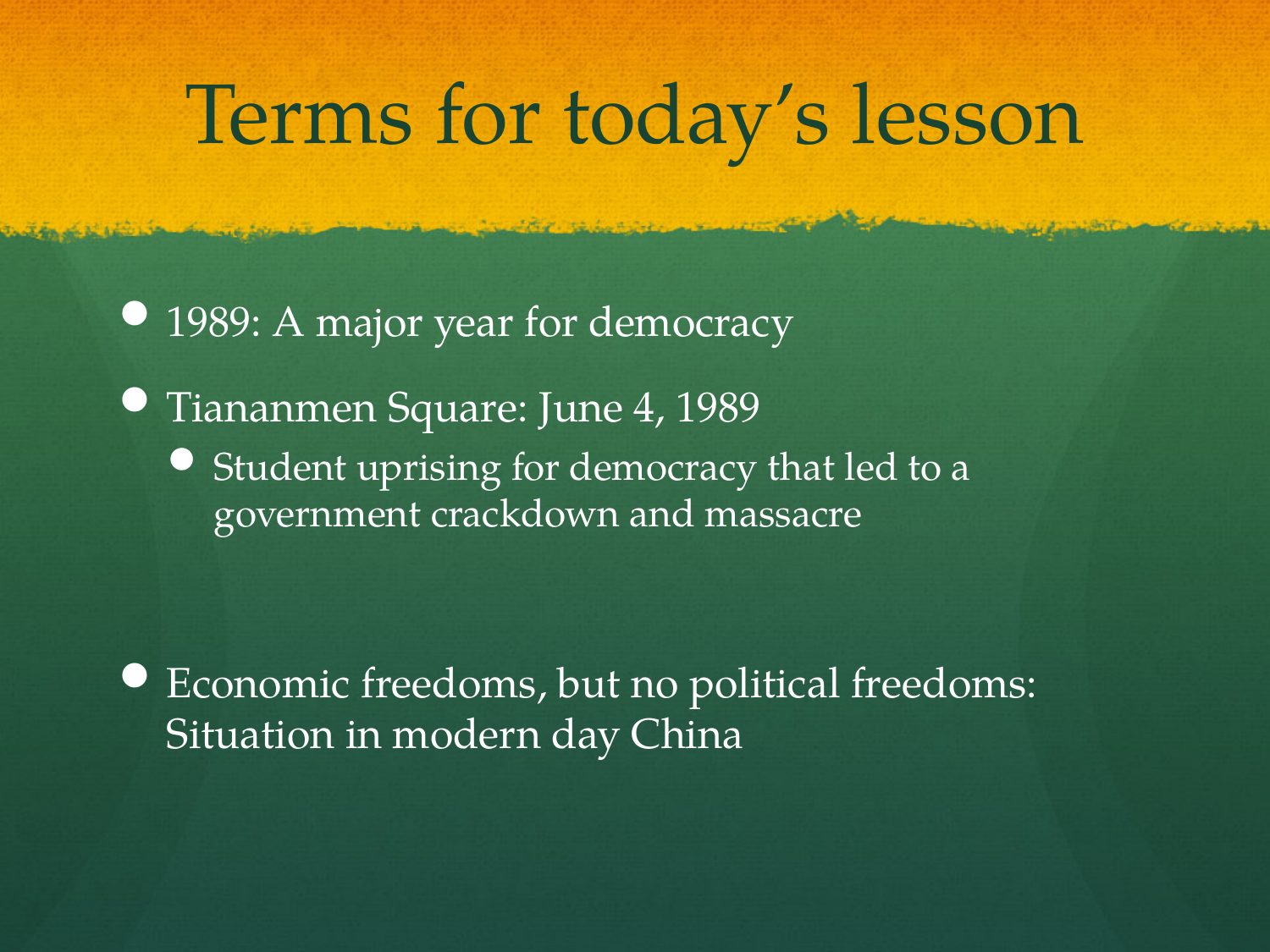

# Terms for today’s lesson
1989: A major year for democracy
Tiananmen Square: June 4, 1989
Student uprising for democracy that led to a government crackdown and massacre

Economic freedoms, but no political freedoms: Situation in modern day China